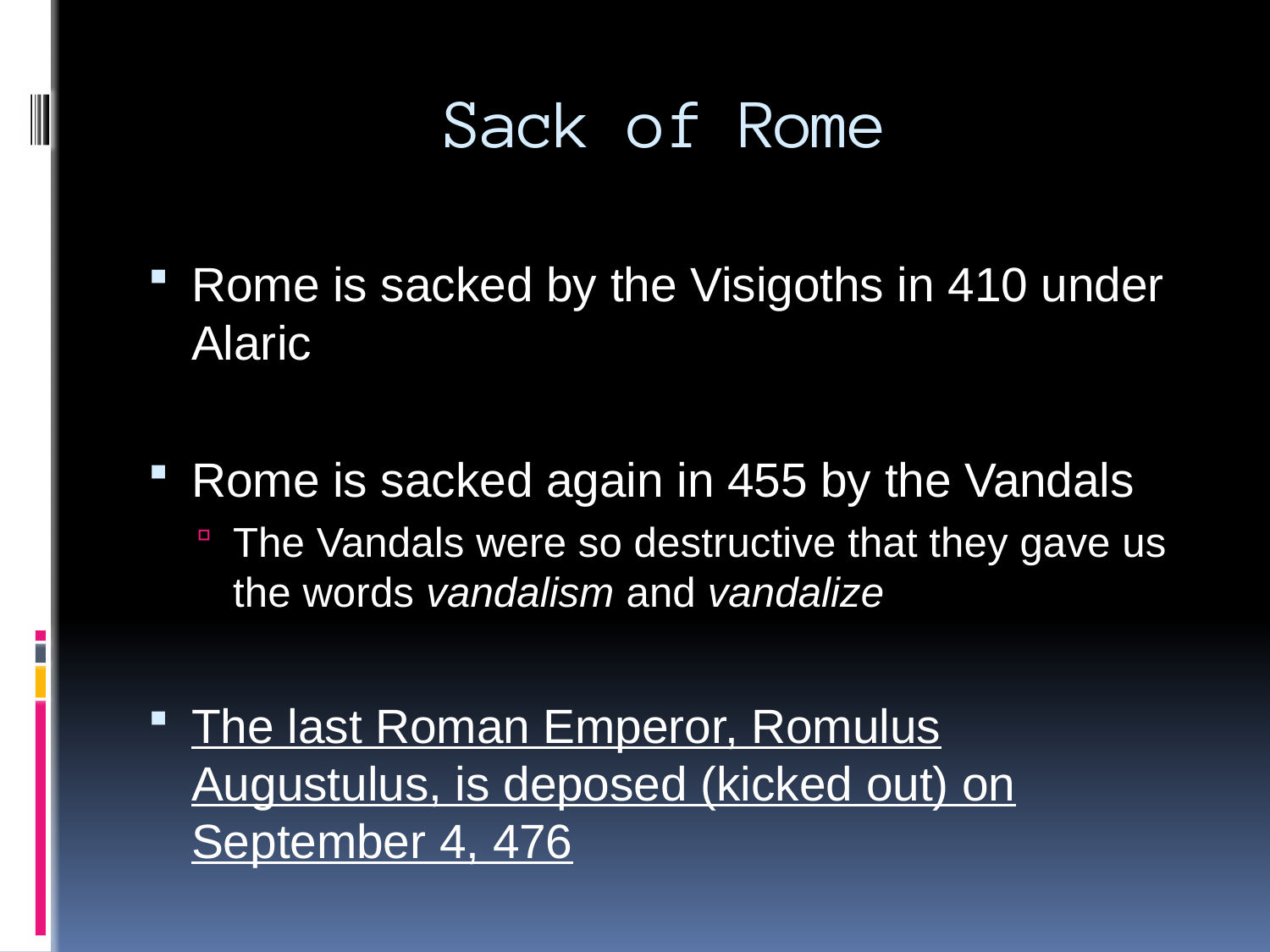

# Sack of Rome
Rome is sacked by the Visigoths in 410 under Alaric

Rome is sacked again in 455 by the Vandals
The Vandals were so destructive that they gave us the words vandalism and vandalize

The last Roman Emperor, Romulus Augustulus, is deposed (kicked out) on September 4, 476